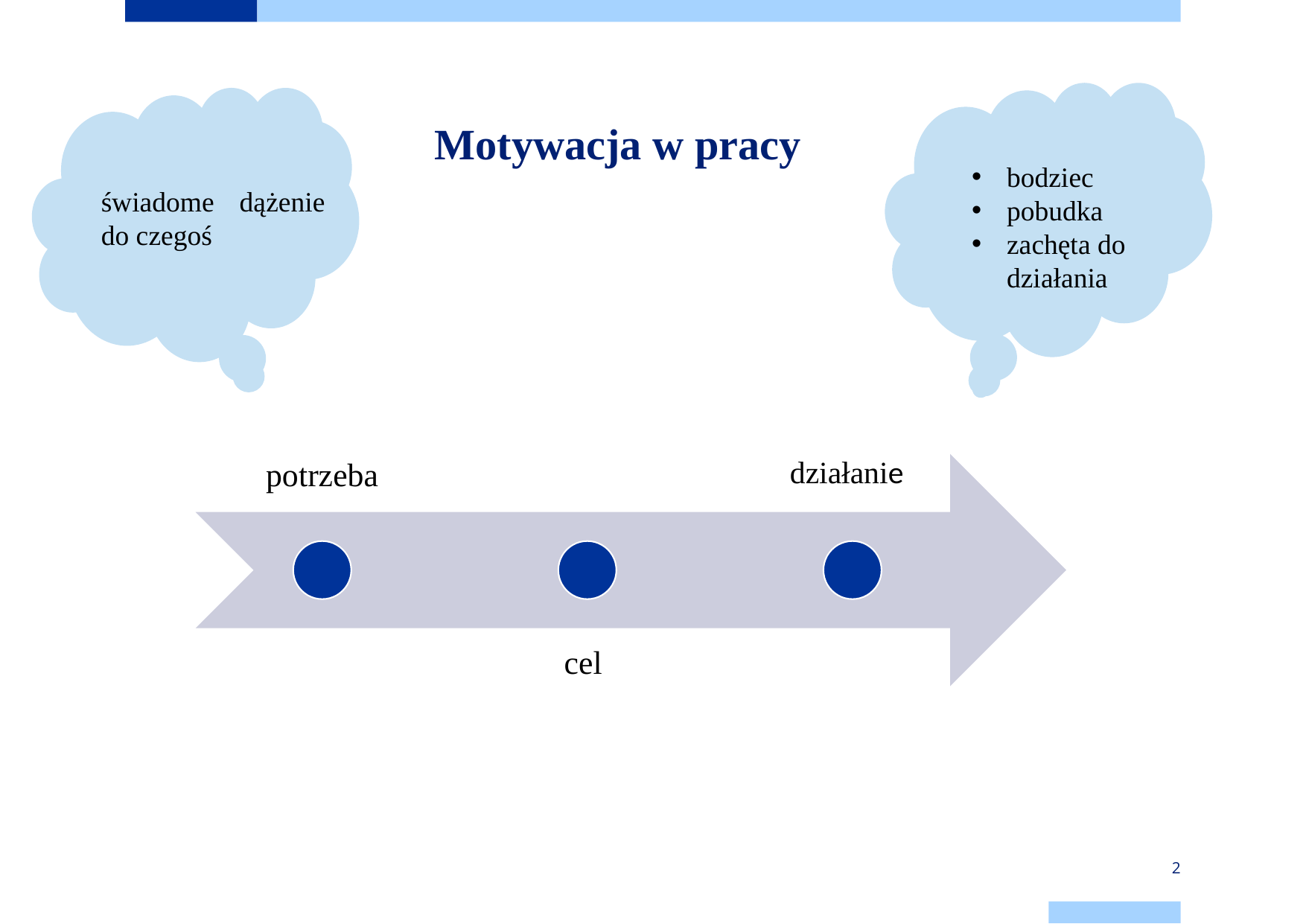

# Motywacja w pracy
bodziec
pobudka
zachęta do działania

świadome dążenie do czegoś

potrzeba
cel
działanie
2